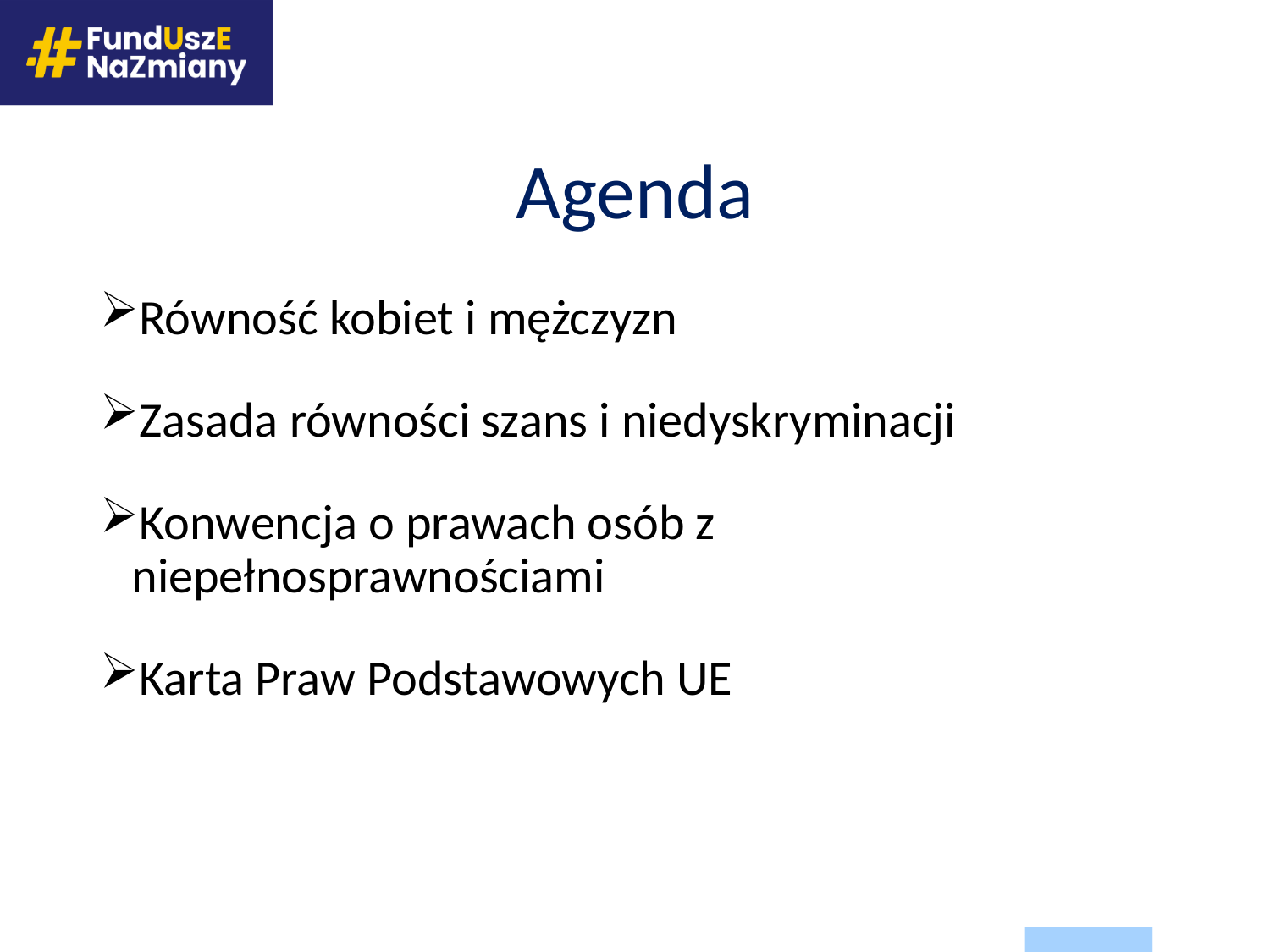

# Agenda
Równość kobiet i mężczyzn
Zasada równości szans i niedyskryminacji
Konwencja o prawach osób z niepełnosprawnościami
Karta Praw Podstawowych UE